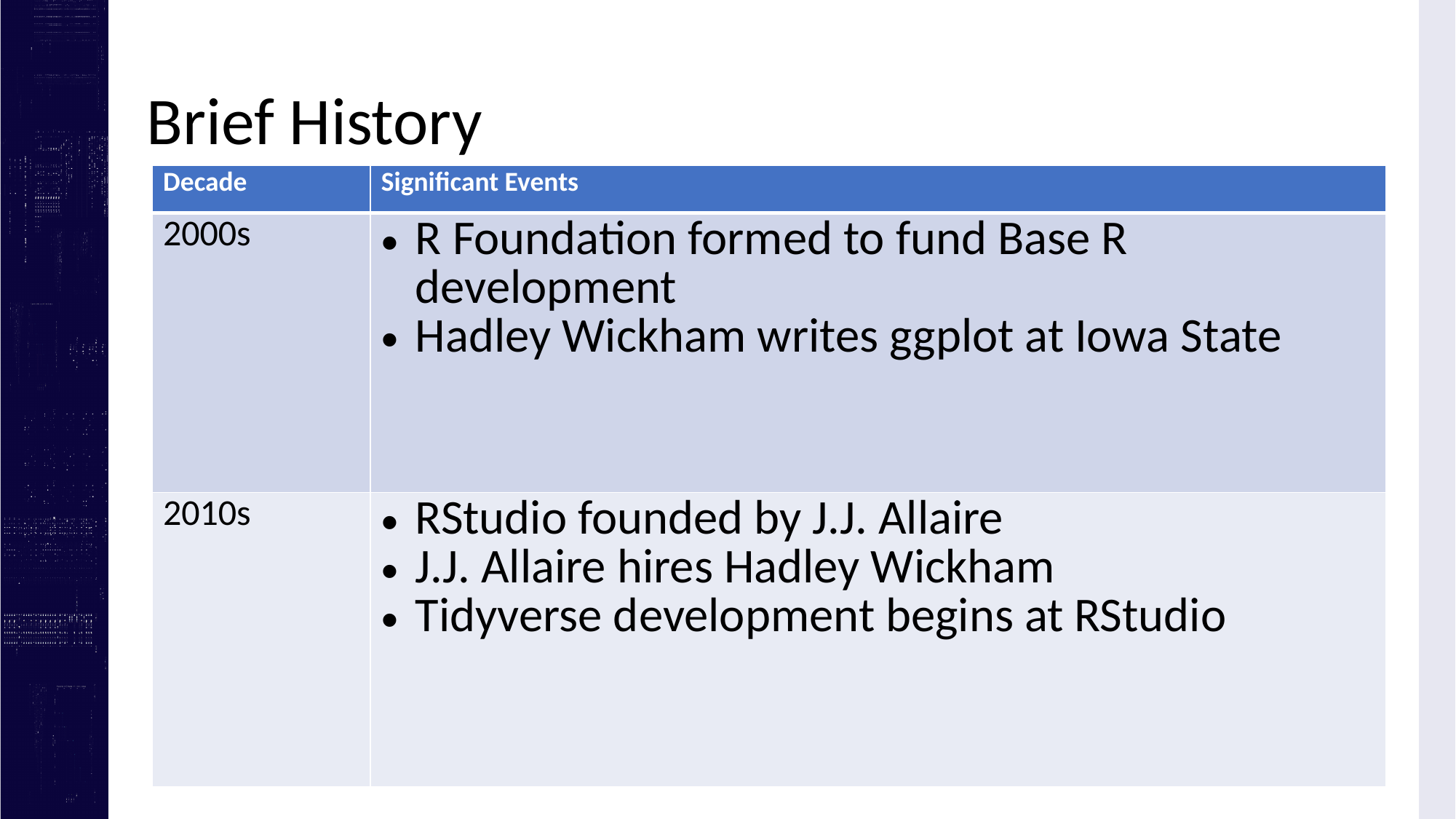

# Brief History
| Decade | Significant Events |
| --- | --- |
| 2000s | R Foundation formed to fund Base R development Hadley Wickham writes ggplot at Iowa State |
| 2010s | RStudio founded by J.J. Allaire J.J. Allaire hires Hadley Wickham Tidyverse development begins at RStudio |